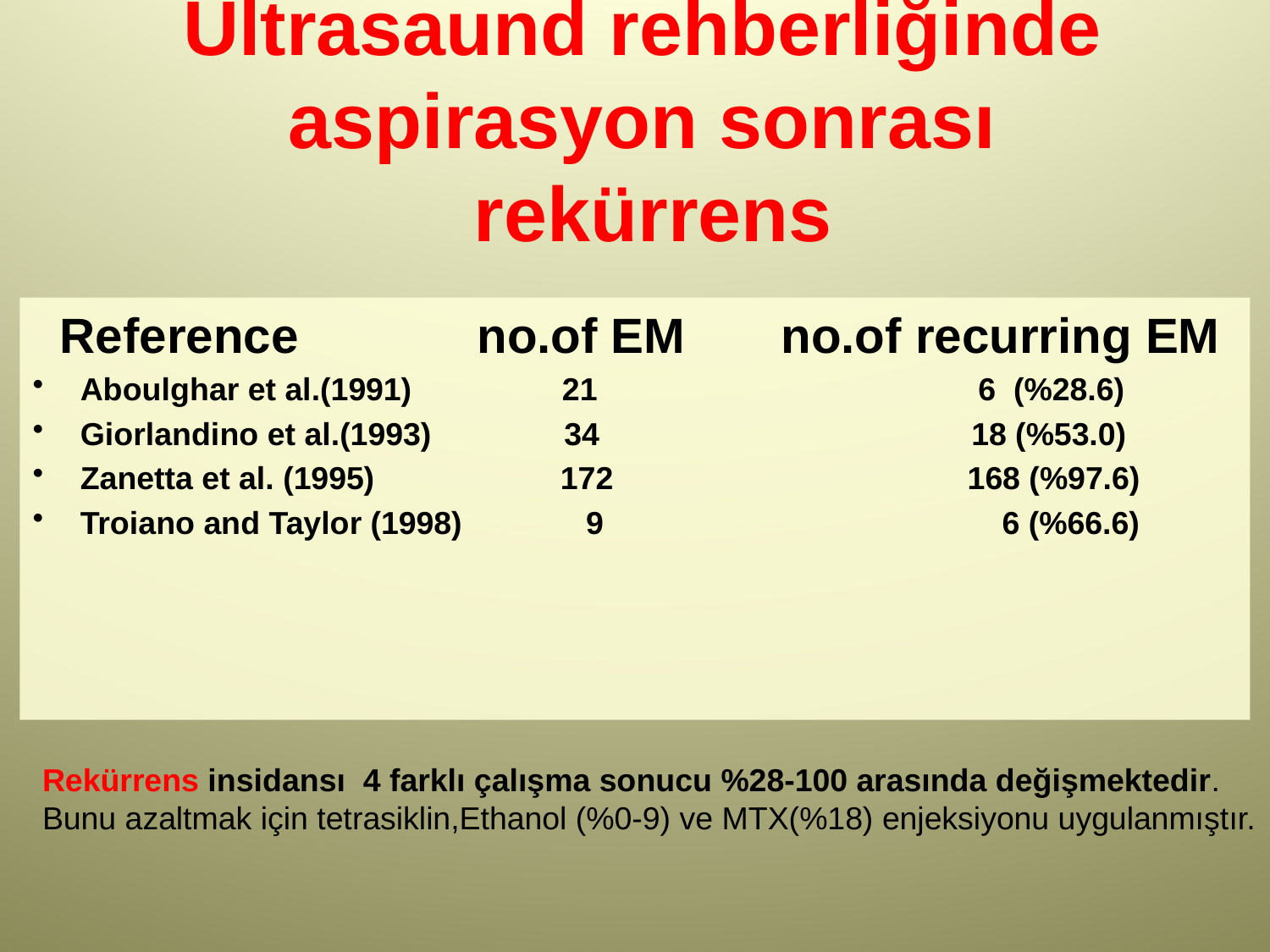

# Ultrasaund rehberliğinde aspirasyon sonrası rekürrens
  Reference             no.of EM       no.of recurring EM
Aboulghar et al.(1991)                 21                                           6  (%28.6)
Giorlandino et al.(1993)               34                                          18 (%53.0)
Zanetta et al. (1995)                     172                                        168 (%97.6)
Troiano and Taylor (1998)              9                                             6 (%66.6)
Rekürrens insidansı  4 farklı çalışma sonucu %28-100 arasında değişmektedir.
Bunu azaltmak için tetrasiklin,Ethanol (%0-9) ve MTX(%18) enjeksiyonu uygulanmıştır.